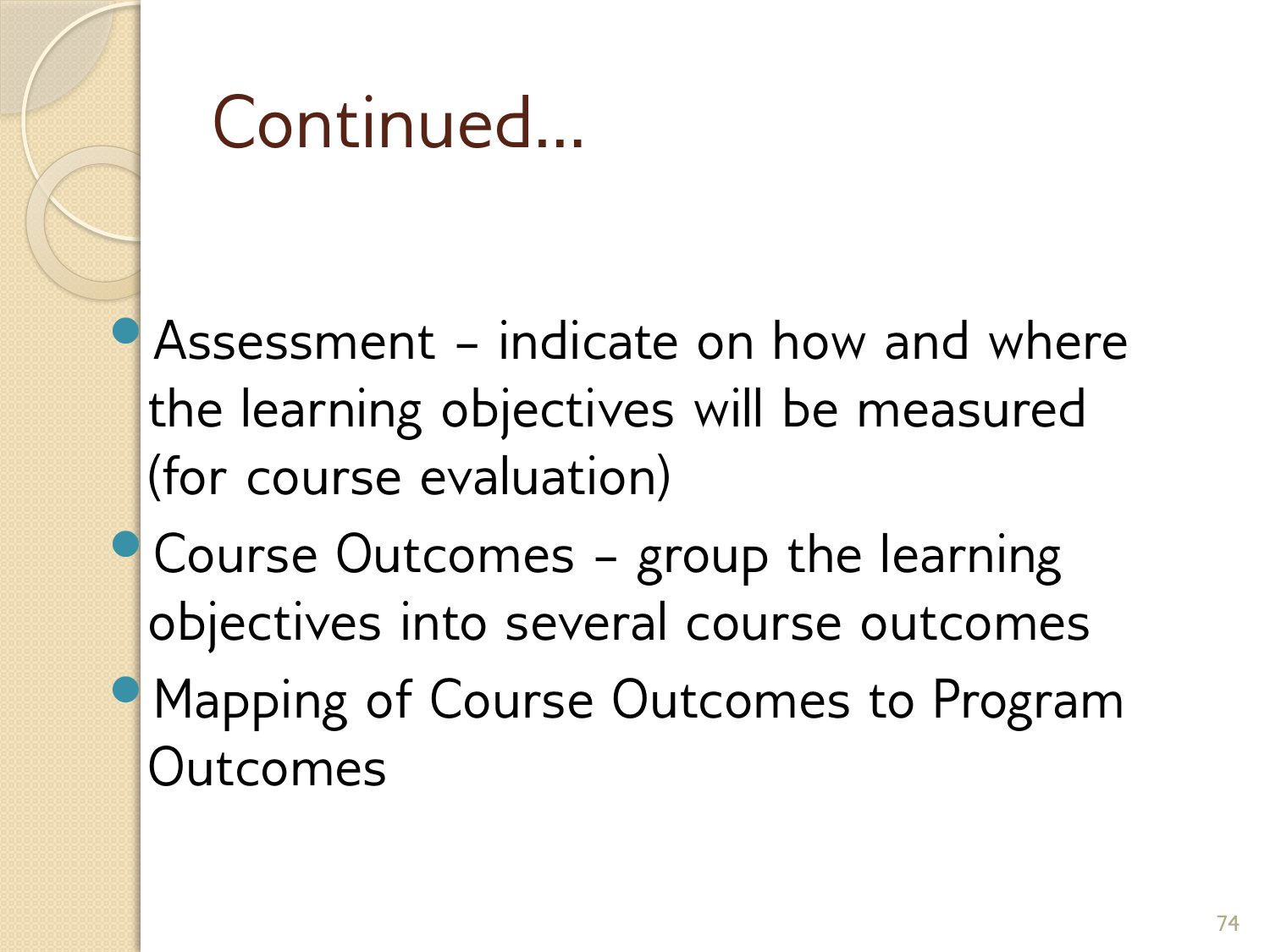

# Continued…
Assessment – indicate on how and where the learning objectives will be measured (for course evaluation)
Course Outcomes – group the learning objectives into several course outcomes
Mapping of Course Outcomes to Program Outcomes
74